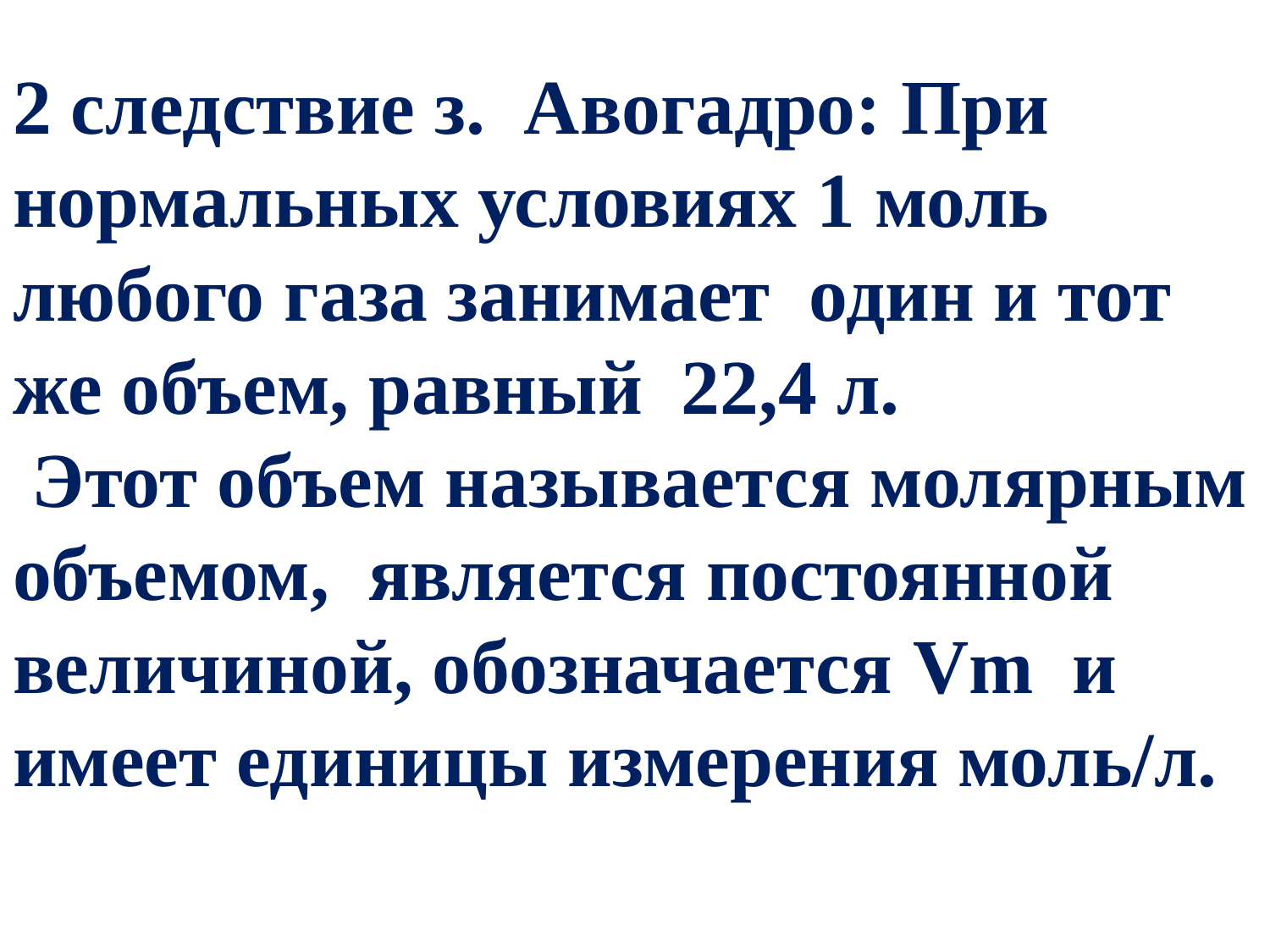

# 2 следствие з.  Авогадро: При нормальных условиях 1 моль любого газа занимает  один и тот же объем, равный  22,4 л. Этот объем называется молярным объемом,  является постоянной величиной, обозначается Vm  и имеет единицы измерения моль/л.